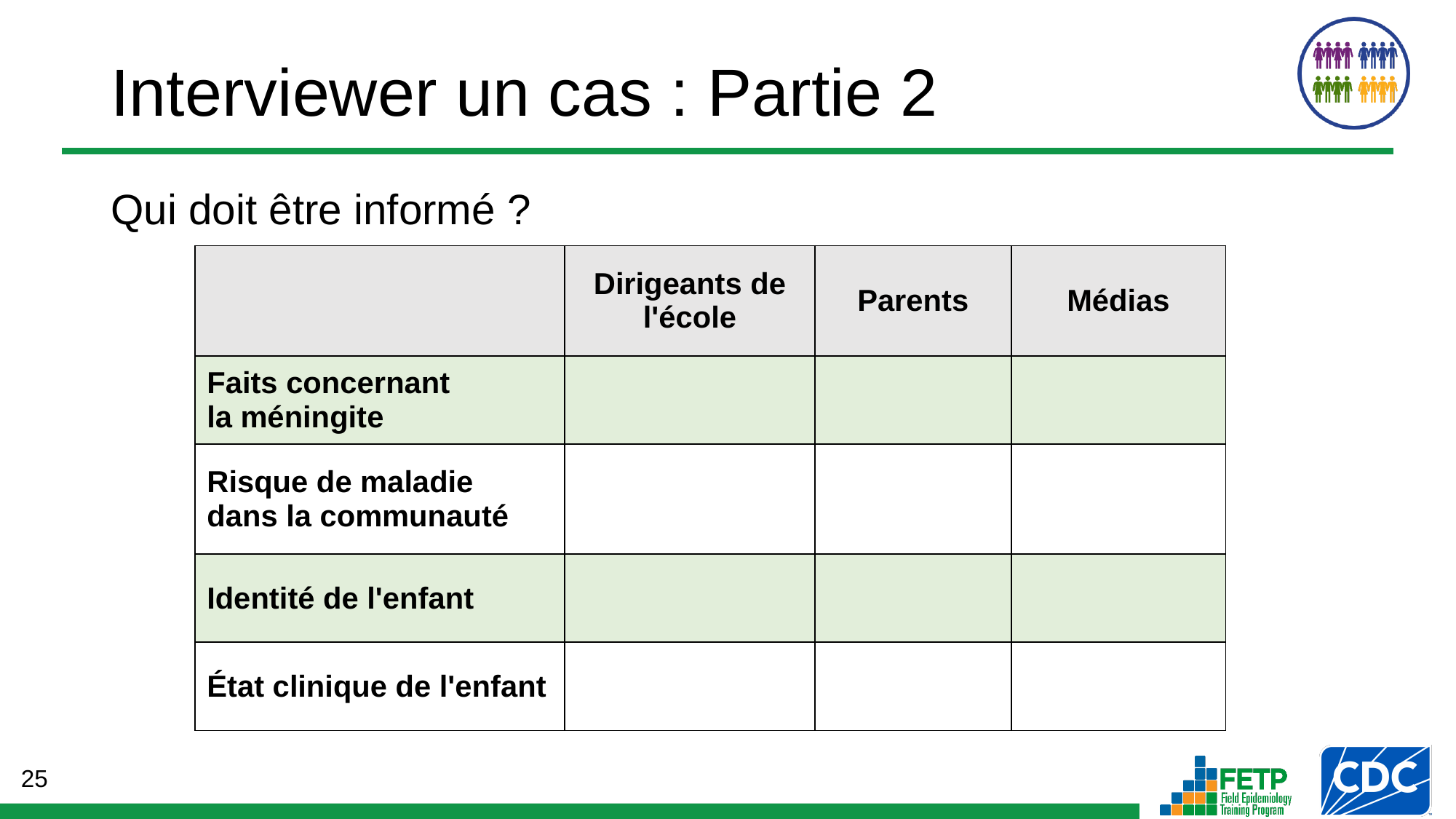

# Interviewer un cas : Partie 2
Qui doit être informé ?

|  | Dirigeants de l'école | Parents | Médias |
| --- | --- | --- | --- |
| Faits concernant la méningite |  |  |  |
| Risque de maladie dans la communauté |  |  |  |
| Identité de l'enfant |  |  |  |
| État clinique de l'enfant |  |  |  |